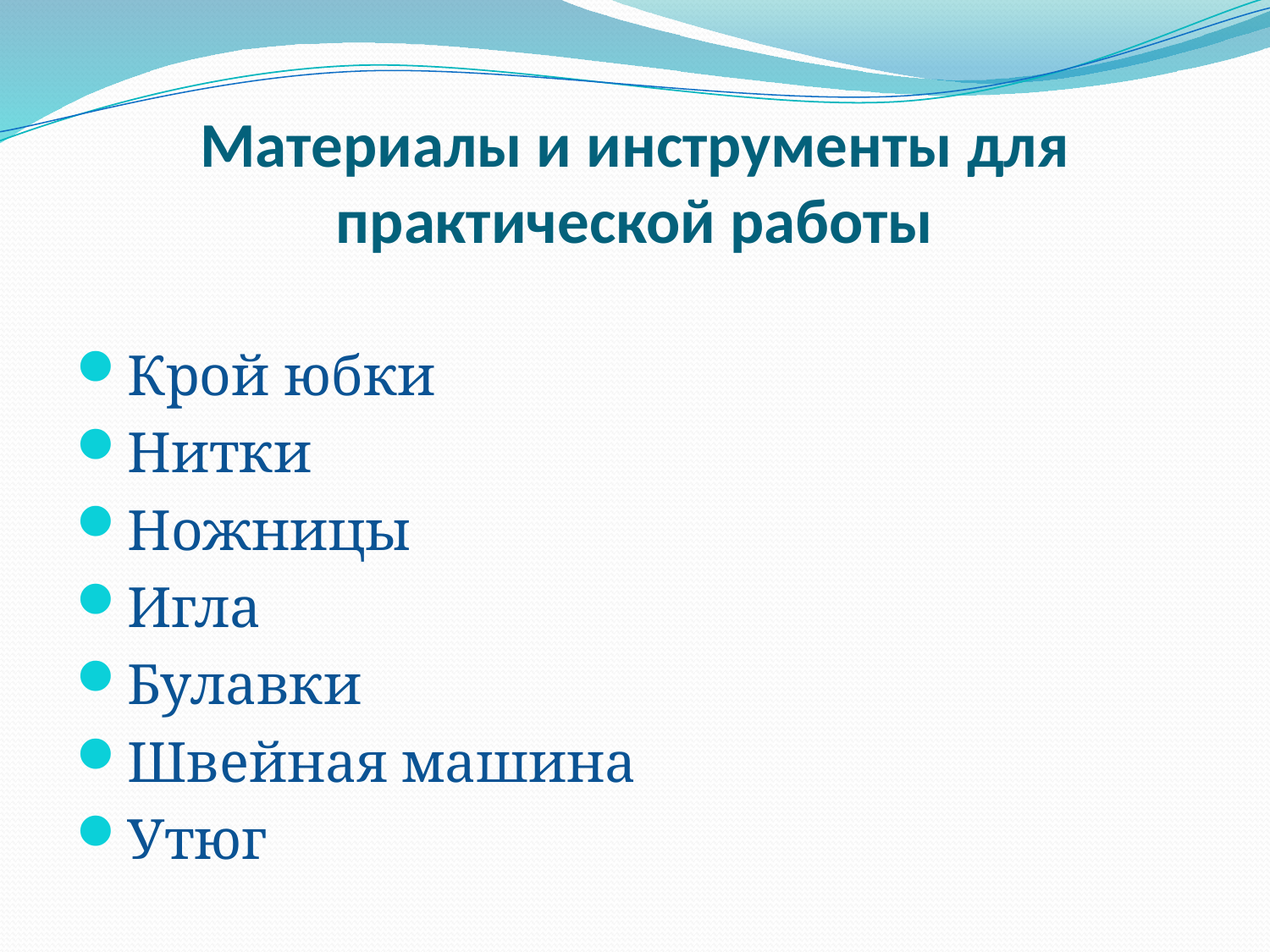

# Материалы и инструменты для практической работы

Крой юбки
Нитки
Ножницы
Игла
Булавки
Швейная машина
Утюг